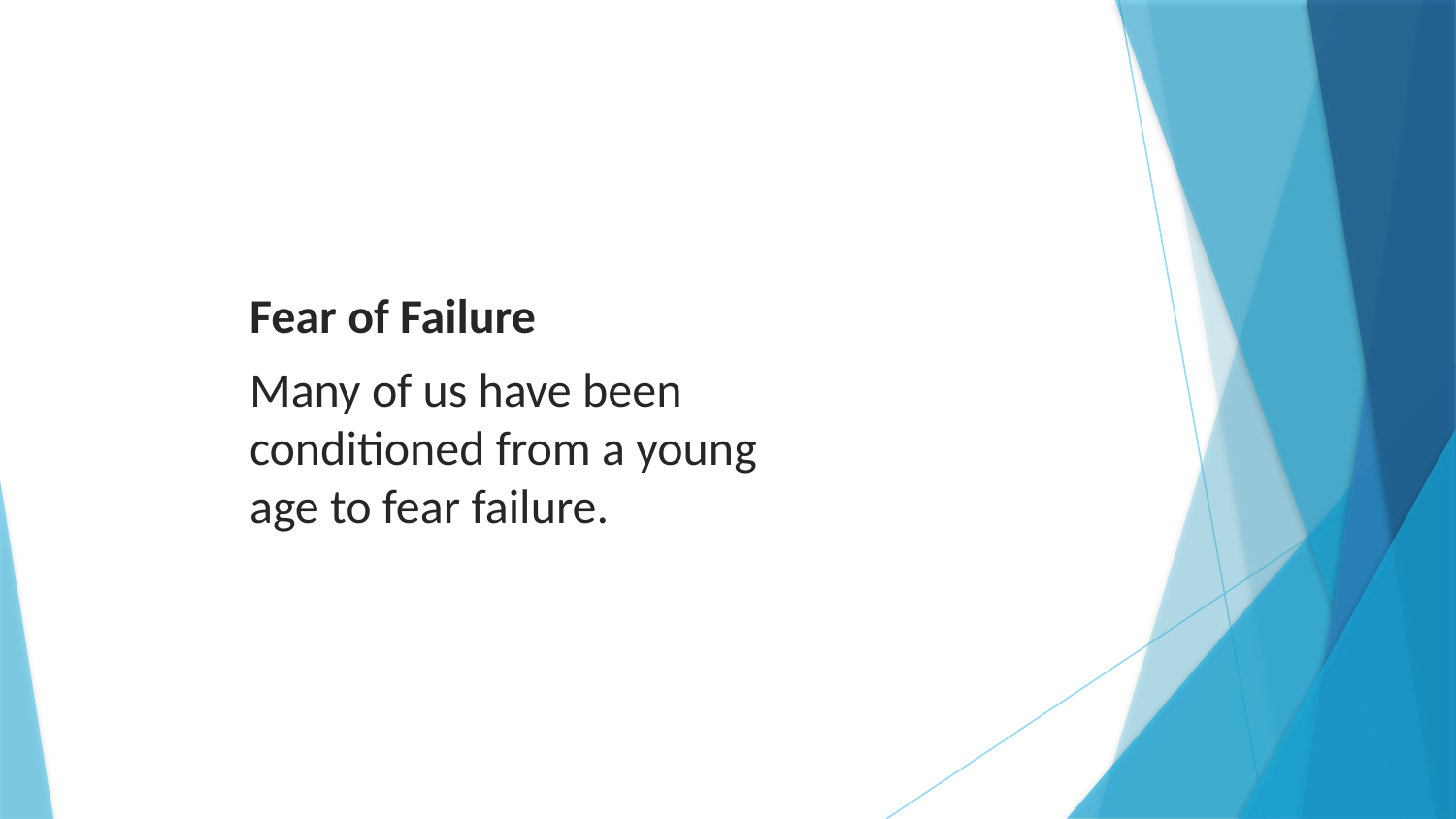

Fear of Failure
Many of us have been conditioned from a young age to fear failure.